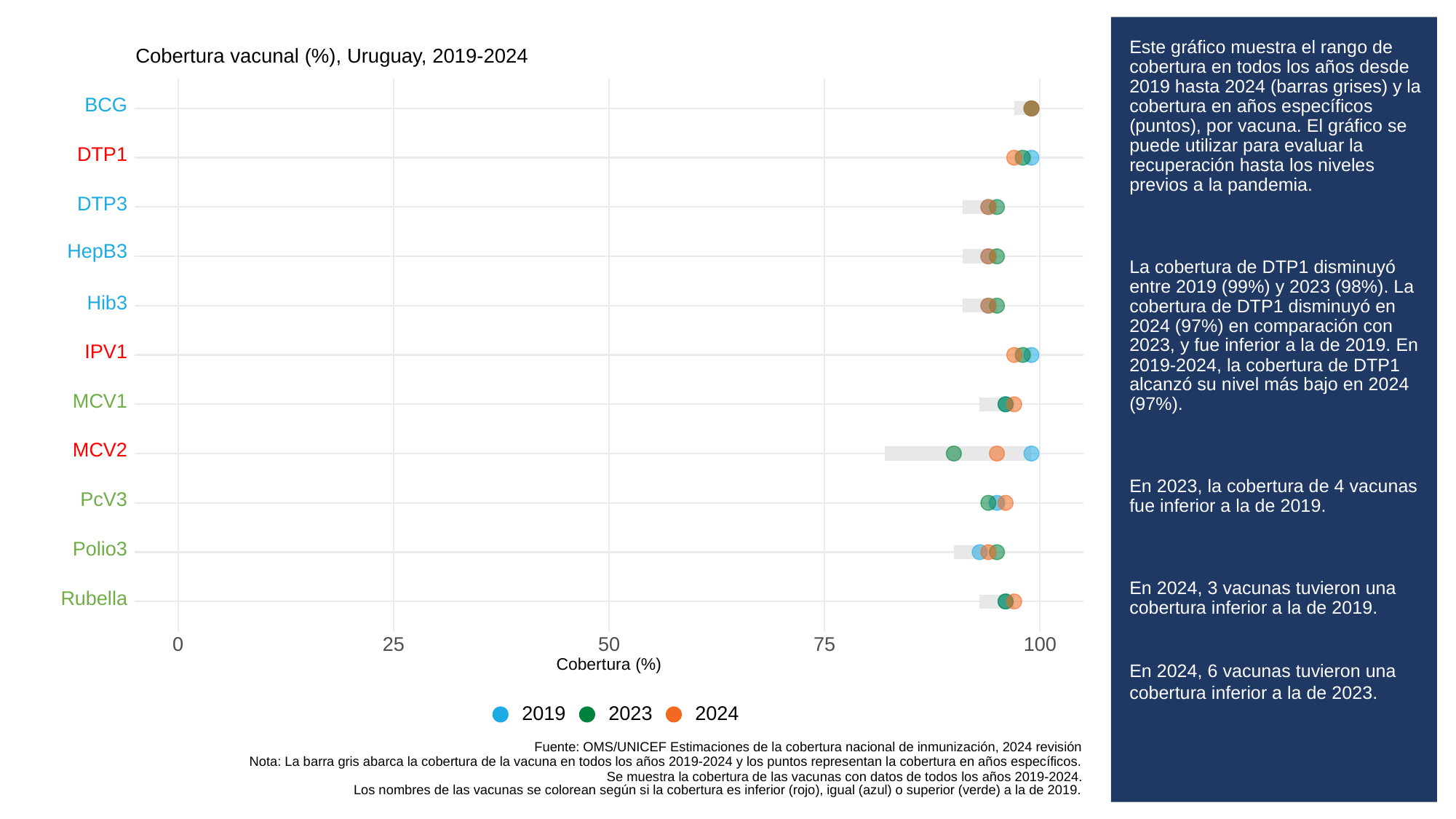

# Este gráfico muestra el rango de cobertura en todos los años desde 2019 hasta 2024 (barras grises) y la cobertura en años específicos (puntos), por vacuna. El gráfico se puede utilizar para evaluar la recuperación hasta los niveles previos a la pandemia.

La cobertura de DTP1 disminuyó entre 2019 (99%) y 2023 (98%). La cobertura de DTP1 disminuyó en 2024 (97%) en comparación con 2023, y fue inferior a la de 2019. En 2019-2024, la cobertura de DTP1 alcanzó su nivel más bajo en 2024 (97%).

En 2023, la cobertura de 4 vacunas fue inferior a la de 2019.

En 2024, 3 vacunas tuvieron una cobertura inferior a la de 2019.

En 2024, 6 vacunas tuvieron una cobertura inferior a la de 2023.

Cobertura vacunal (%), Uruguay, 2019-2024

BCG

DTP1

DTP3

HepB3

Hib3

IPV1

MCV1

MCV2

PcV3

Polio3

Rubella

0
25
50
100
75
Cobertura (%)

2023
2019
2024
Fuente: OMS/UNICEF Estimaciones de la cobertura nacional de inmunización, 2024 revisión
Nota: La barra gris abarca la cobertura de la vacuna en todos los años 2019-2024 y los puntos representan la cobertura en años específicos.
 Se muestra la cobertura de las vacunas con datos de todos los años 2019-2024.
Los nombres de las vacunas se colorean según si la cobertura es inferior (rojo), igual (azul) o superior (verde) a la de 2019.